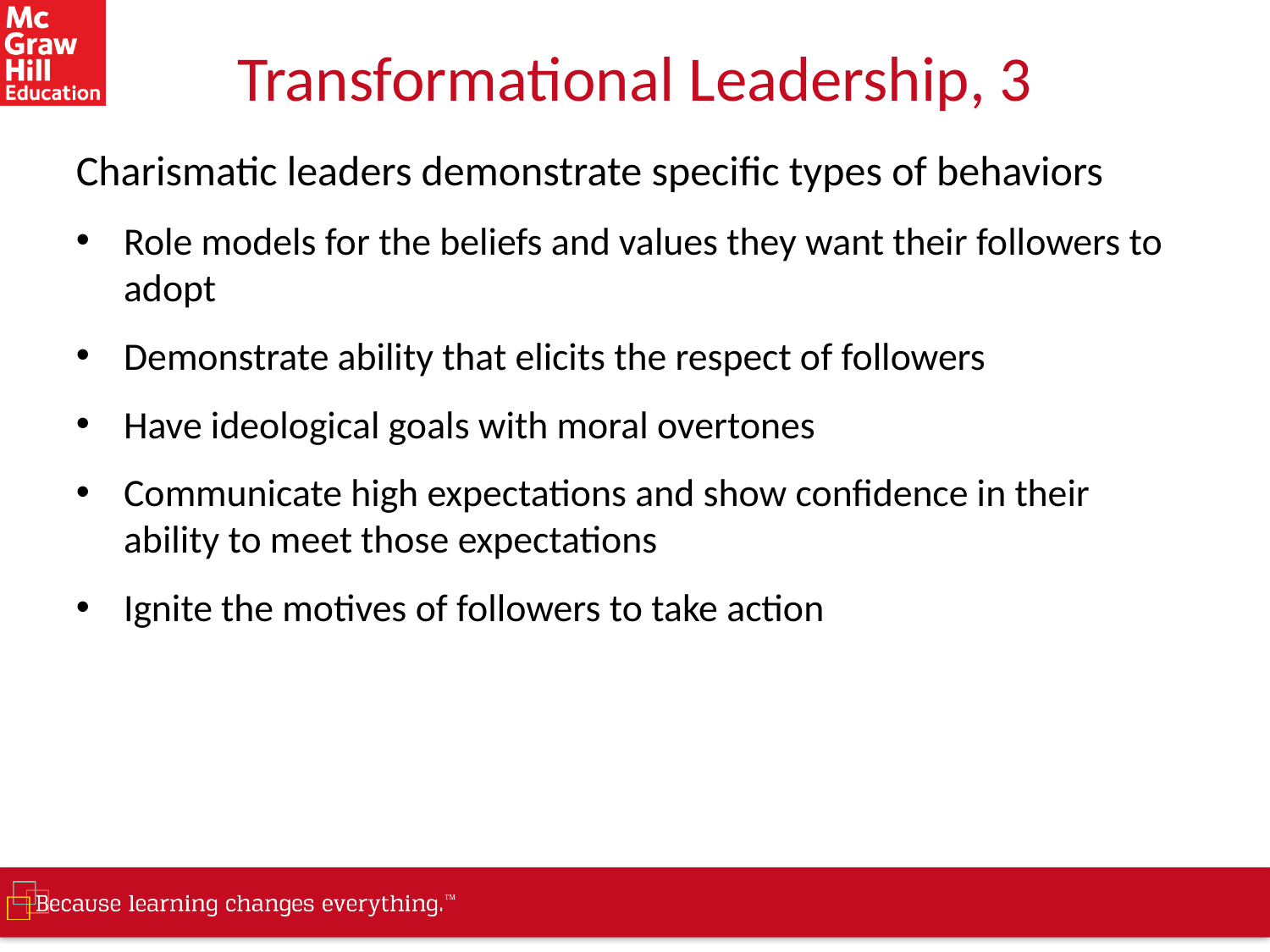

# Transformational Leadership, 3
Charismatic leaders demonstrate specific types of behaviors
Role models for the beliefs and values they want their followers to adopt
Demonstrate ability that elicits the respect of followers
Have ideological goals with moral overtones
Communicate high expectations and show confidence in their ability to meet those expectations
Ignite the motives of followers to take action